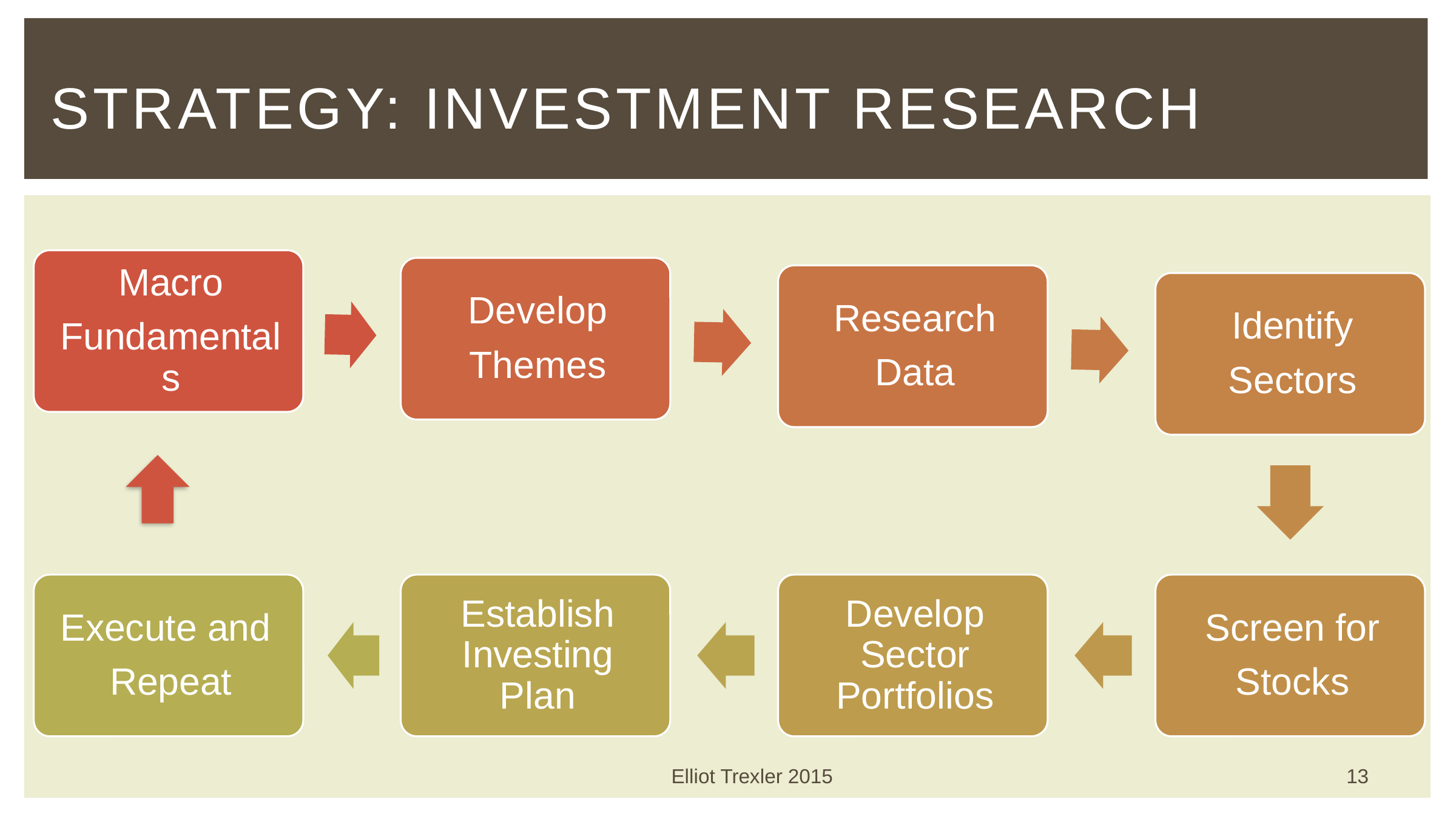

# Strategy: investment Research
Macro
Fundamentals

Develop
Themes

Research
Data

Identify
Sectors

Screen for
Stocks

Develop Sector Portfolios

Establish Investing Plan

Execute and
Repeat

13
Elliot Trexler 2015